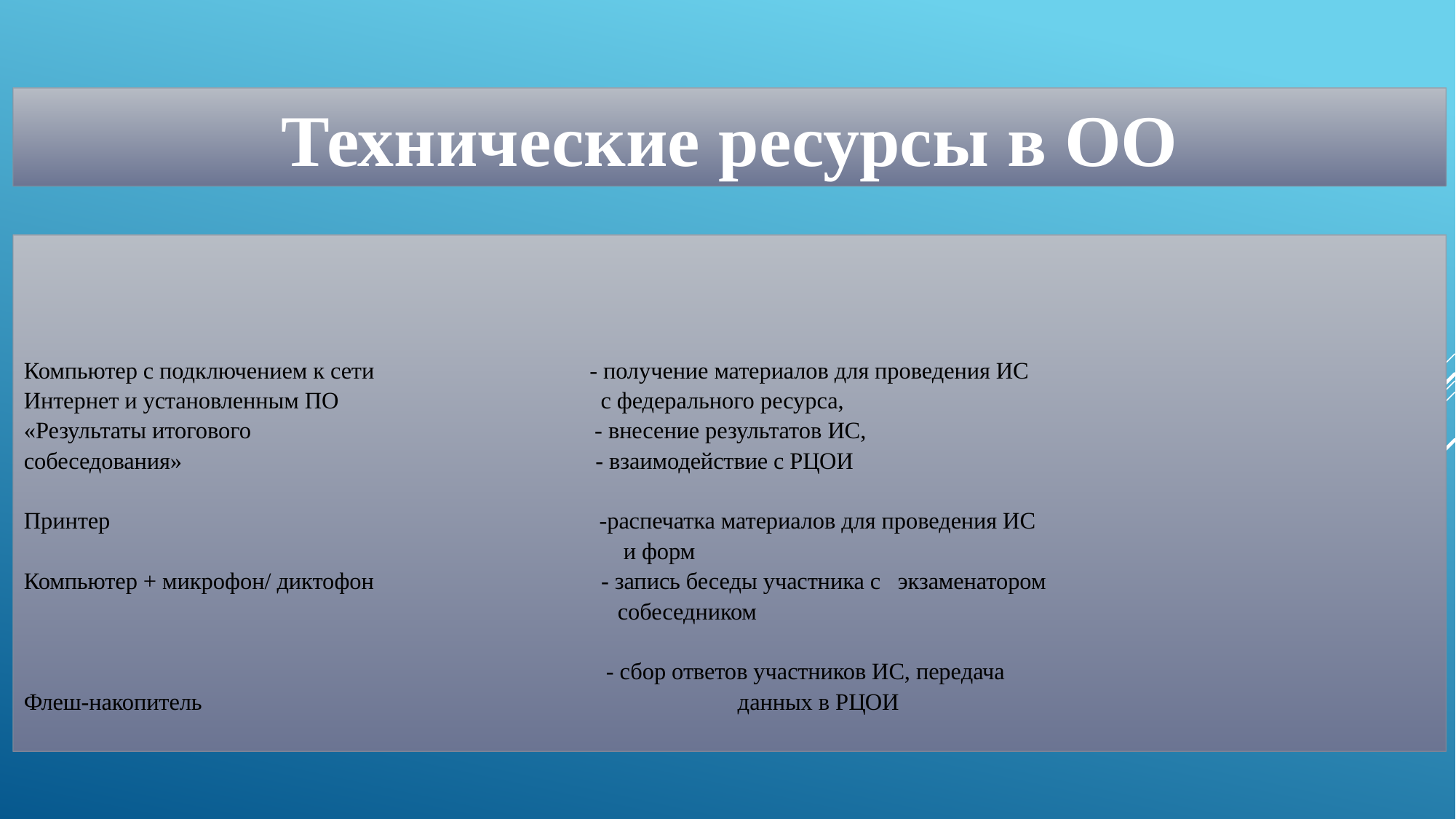

Технические ресурсы в ОО
#

Компьютер с подключением к сети                                     - получение материалов для проведения ИС
Интернет и установленным ПО                                             с федерального ресурса,
«Результаты итогового                                                           - внесение результатов ИС,
собеседования»                                                                       - взаимодействие с РЦОИ

Принтер                                                                                    -распечатка материалов для проведения ИС
                                                                                                       и форм
Компьютер + микрофон/ диктофон                                       - запись беседы участника с   экзаменатором
                                                                                                      собеседником

                                                                                                    - сбор ответов участников ИС, передача
Флеш-накопитель                                                                                            данных в РЦОИ